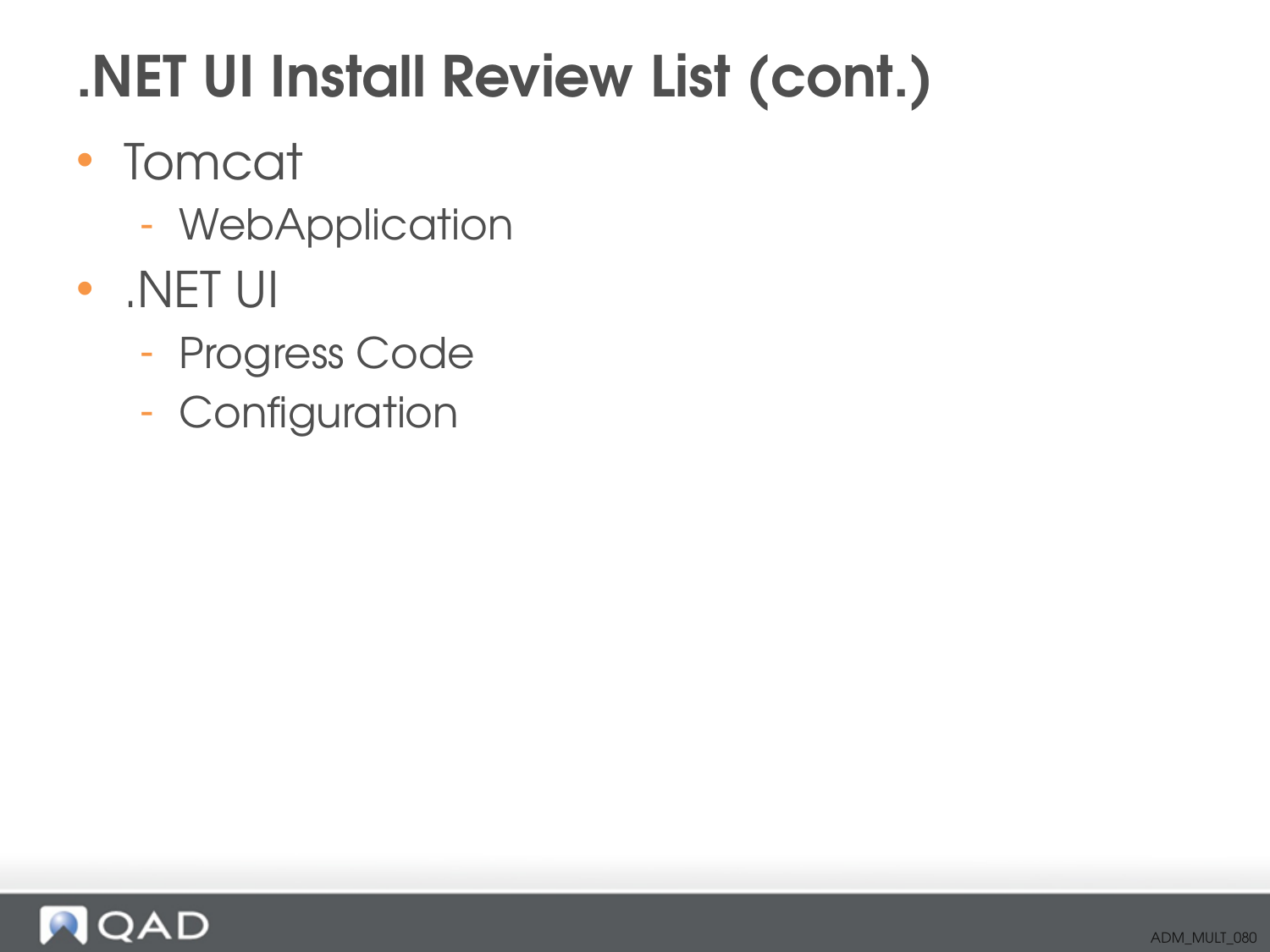

# .NET UI Install Review List (cont.)
Tomcat
WebApplication
.NET UI
Progress Code
Configuration
ADM_MULT_080